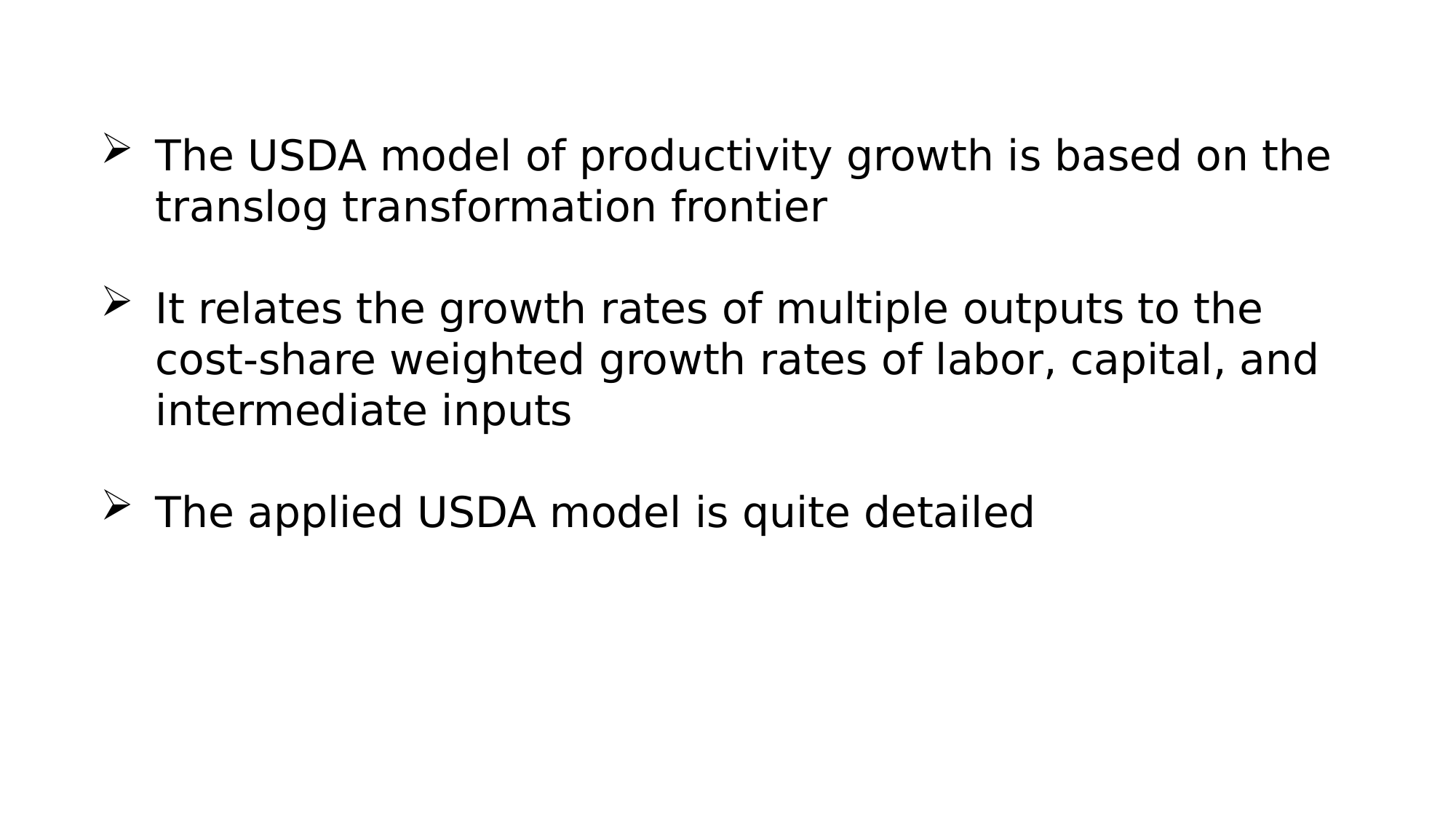

The USDA model of productivity growth is based on the translog transformation frontier

It relates the growth rates of multiple outputs to the cost-share weighted growth rates of labor, capital, and intermediate inputs

The applied USDA model is quite detailed